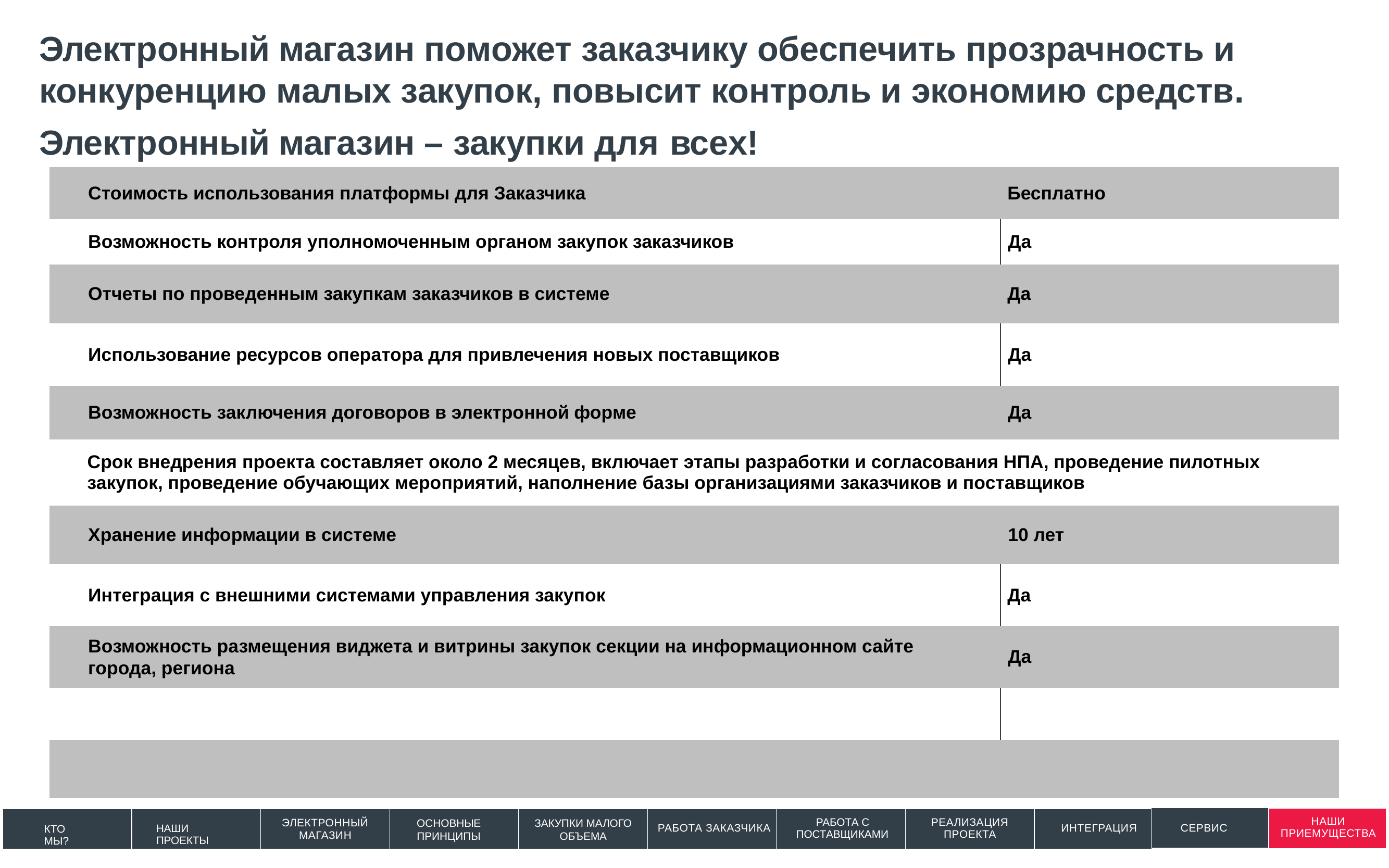

Электронный магазин поможет заказчику обеспечить прозрачность и конкуренцию малых закупок, повысит контроль и экономию средств.

Электронный магазин – закупки для всех!
| Стоимость использования платформы для Заказчика | Бесплатно |
| --- | --- |
| Возможность контроля уполномоченным органом закупок заказчиков | Да |
| Отчеты по проведенным закупкам заказчиков в системе | Да |
| Использование ресурсов оператора для привлечения новых поставщиков | Да |
| Возможность заключения договоров в электронной форме | Да |
| Срок внедрения проекта составляет около 2 месяцев, включает этапы разработки и согласования НПА, проведение пилотных закупок, проведение обучающих мероприятий, наполнение базы организациями заказчиков и поставщиков |  |
| Хранение информации в системе | 10 лет |
| Интеграция с внешними системами управления закупок | Да |
| Возможность размещения виджета и витрины закупок секции на информационном сайте города, региона | Да |
|  |  |
|  |  |

НАШИ ПРИЕМУЩЕСТВА
РАБОТА С ПОСТАВЩИКАМИ
ОСНОВНЫЕ ПРИНЦИПЫ
ЗАКУПКИ МАЛОГО
ОБЪЕМА
ЗАКУПКИ МАЛОГО ОБЪЕМА
ЗАКЛЮЧЕНИЕ
ДОГОВОРОВ
КОНТРОЛЬ И
ОТЧЕТНОСТЬ
ДОПОЛНИТЕЛЬНЫЕ
ВОЗМОЖНОСТИ
РЕАЛИЗАЦИЯ ПРОЕКТА
РЕЗУЛЬТАТЫ РАБОТЫ С OTC-SRM
ПРЕИМУЩЕСТВА
ОТС-SRM
ЭЛЕКТРОННЫЙ МАГАЗИН

РАБОТА ЗАКАЗЧИКА
ИНТЕГРАЦИЯ
СЕРВИС
НАШИ ПРОЕКТЫ
КТО МЫ?
КТО МЫ?
О СИСТЕМЕ
ПЛАНИРОВАНИЕ
ПРОЦЕДУРА ЗАКУПКИ